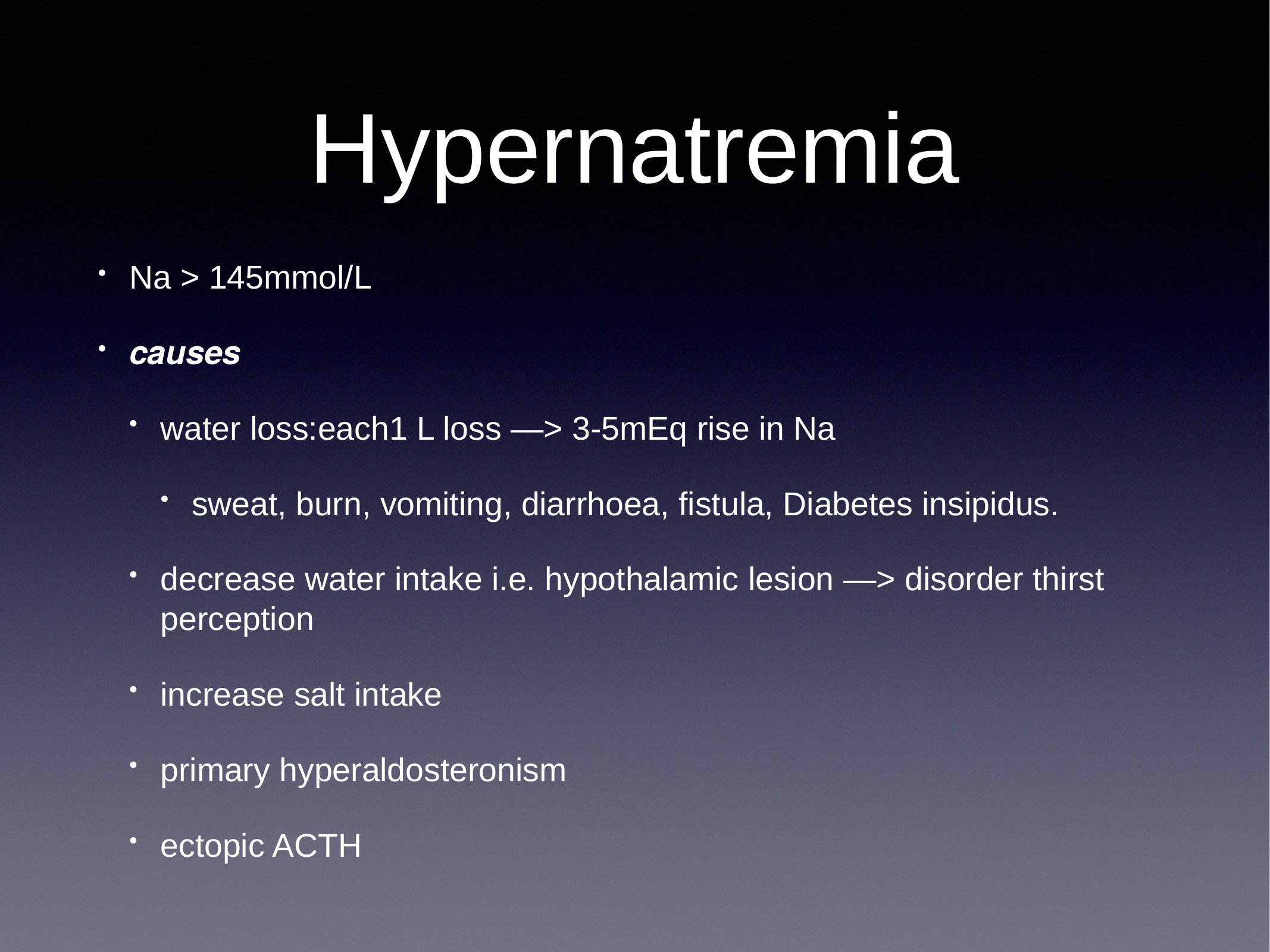

# Hypernatremia
Na > 145mmol/L
causes
water loss:each1 L loss —> 3-5mEq rise in Na
sweat, burn, vomiting, diarrhoea, fistula, Diabetes insipidus.
decrease water intake i.e. hypothalamic lesion —> disorder thirst perception
increase salt intake
primary hyperaldosteronism
ectopic ACTH